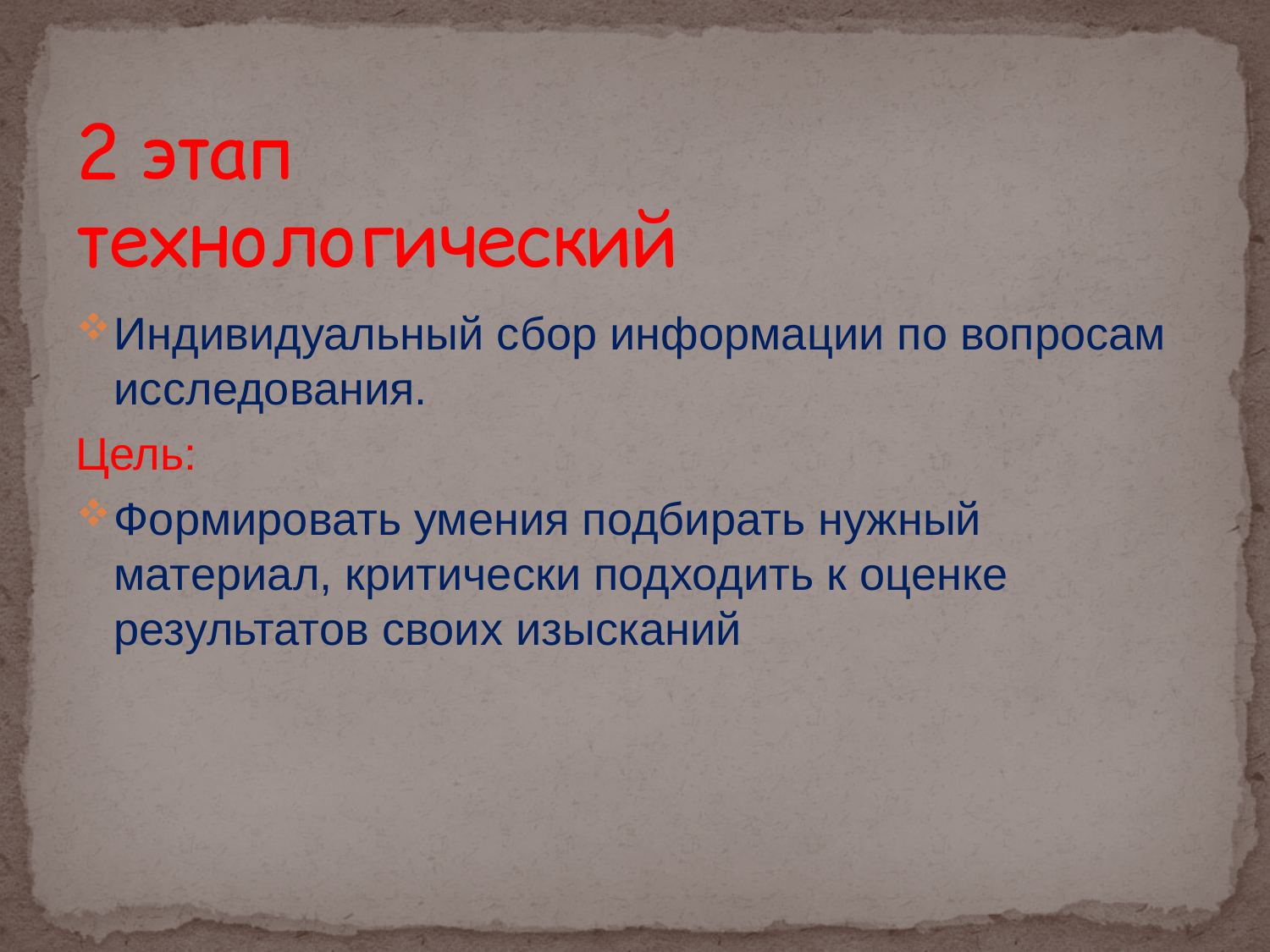

# 2 этап технологический
Индивидуальный сбор информации по вопросам исследования.
Цель:
Формировать умения подбирать нужный материал, критически подходить к оценке результатов своих изысканий